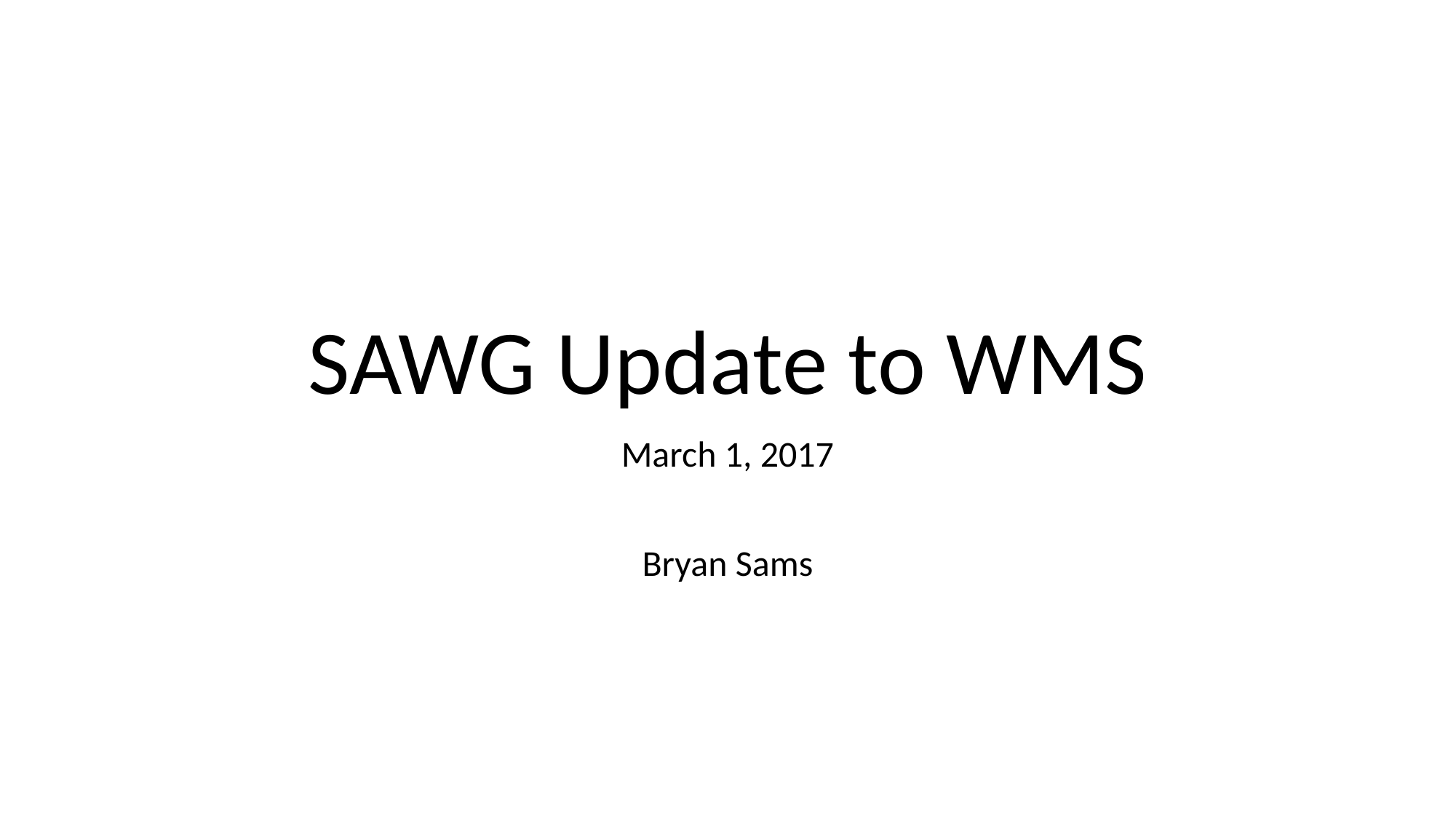

# SAWG Update to WMS
March 1, 2017

Bryan Sams